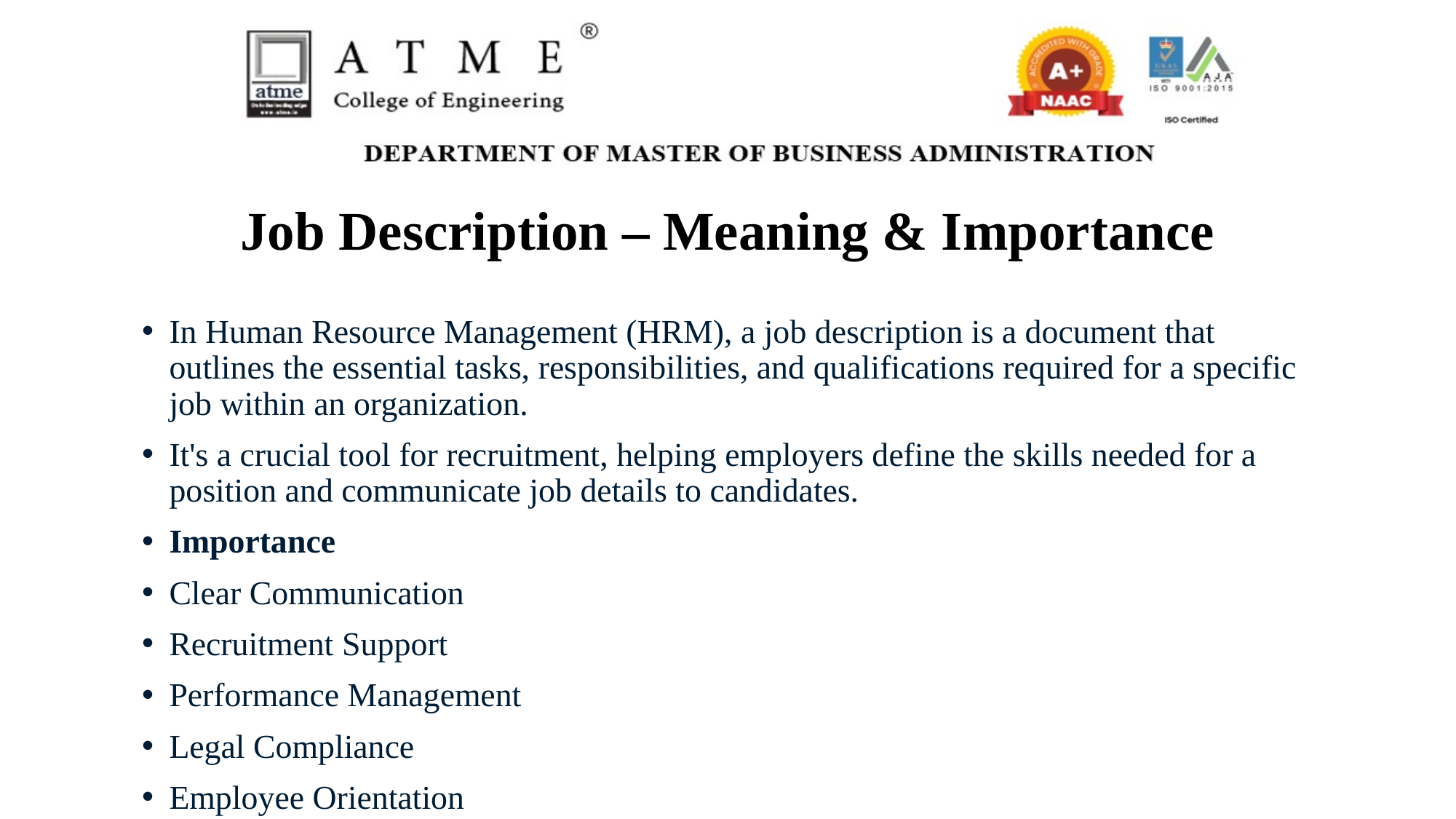

# Job Description – Meaning & Importance
In Human Resource Management (HRM), a job description is a document that outlines the essential tasks, responsibilities, and qualifications required for a specific job within an organization.
It's a crucial tool for recruitment, helping employers define the skills needed for a position and communicate job details to candidates.
Importance
Clear Communication
Recruitment Support
Performance Management
Legal Compliance
Employee Orientation